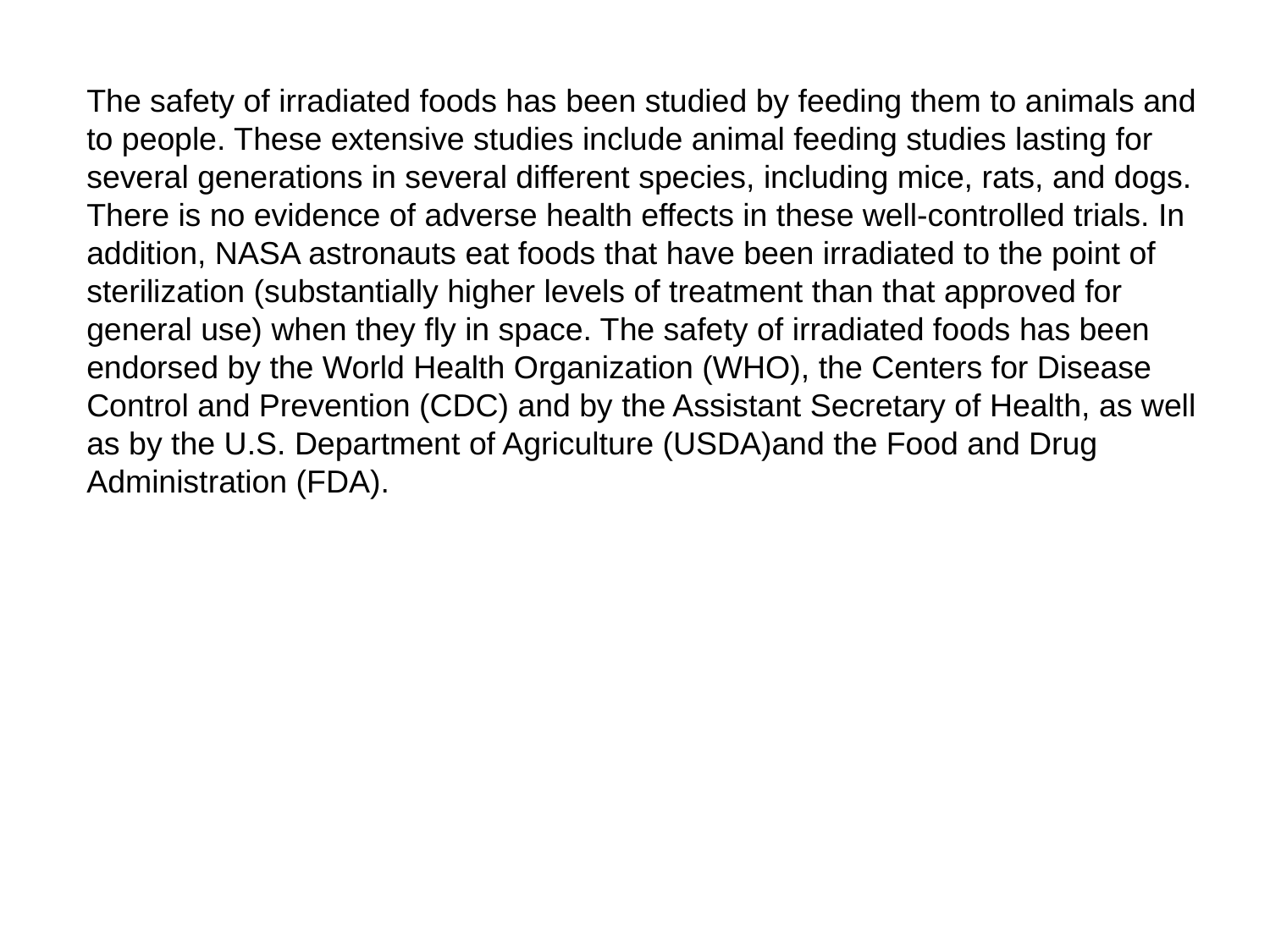

The safety of irradiated foods has been studied by feeding them to animals and to people. These extensive studies include animal feeding studies lasting for several generations in several different species, including mice, rats, and dogs. There is no evidence of adverse health effects in these well-controlled trials. In addition, NASA astronauts eat foods that have been irradiated to the point of sterilization (substantially higher levels of treatment than that approved for general use) when they fly in space. The safety of irradiated foods has been endorsed by the World Health Organization (WHO), the Centers for Disease Control and Prevention (CDC) and by the Assistant Secretary of Health, as well as by the U.S. Department of Agriculture (USDA)and the Food and Drug Administration (FDA).